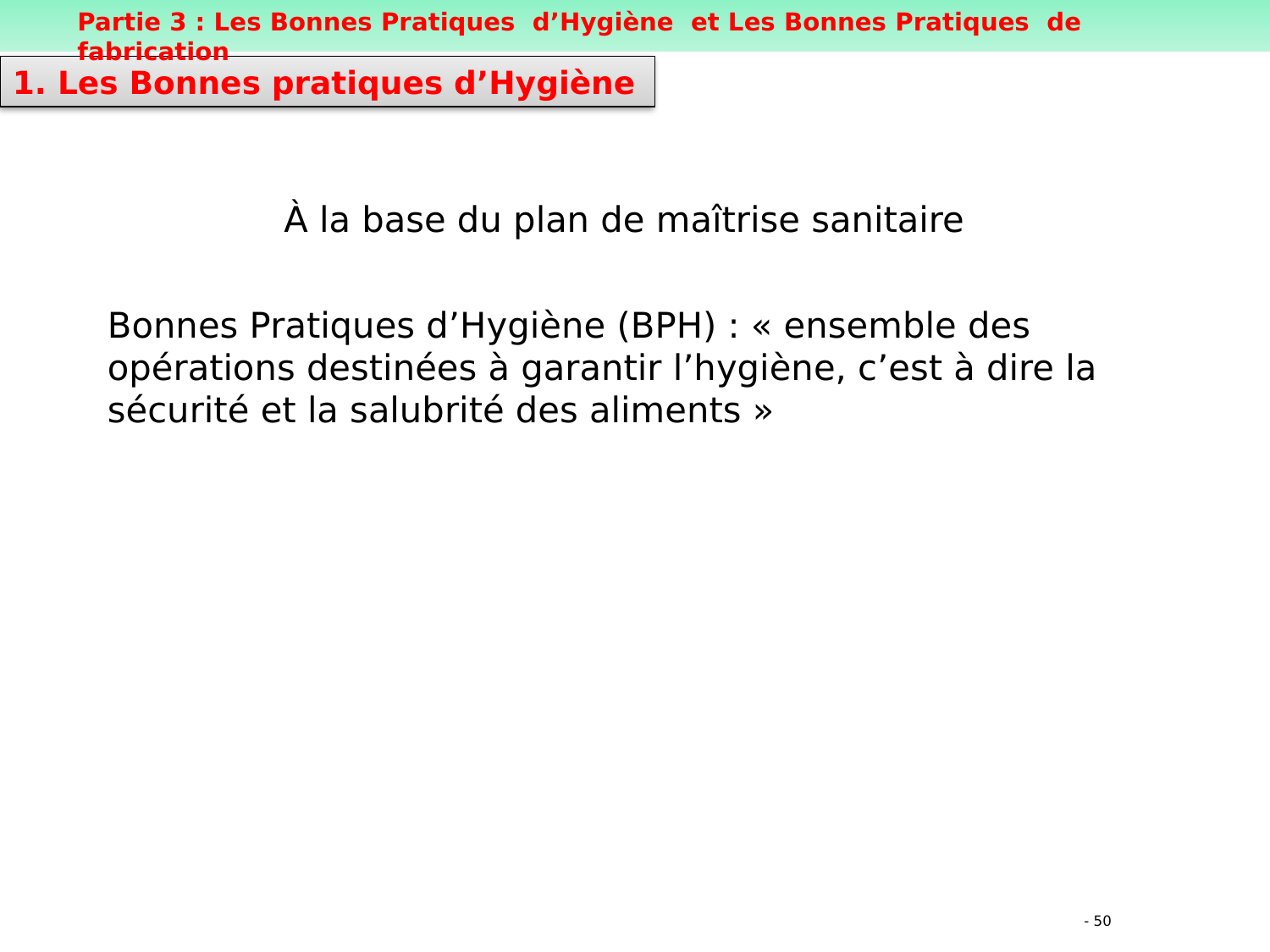

Partie 3 : Les Bonnes Pratiques  d’Hygiène  et Les Bonnes Pratiques  de fabrication
1. Les Bonnes pratiques d’Hygiène
À la base du plan de maîtrise sanitaire
Bonnes Pratiques d’Hygiène (BPH) : « ensemble des opérations destinées à garantir l’hygiène, c’est à dire la sécurité et la salubrité des aliments »